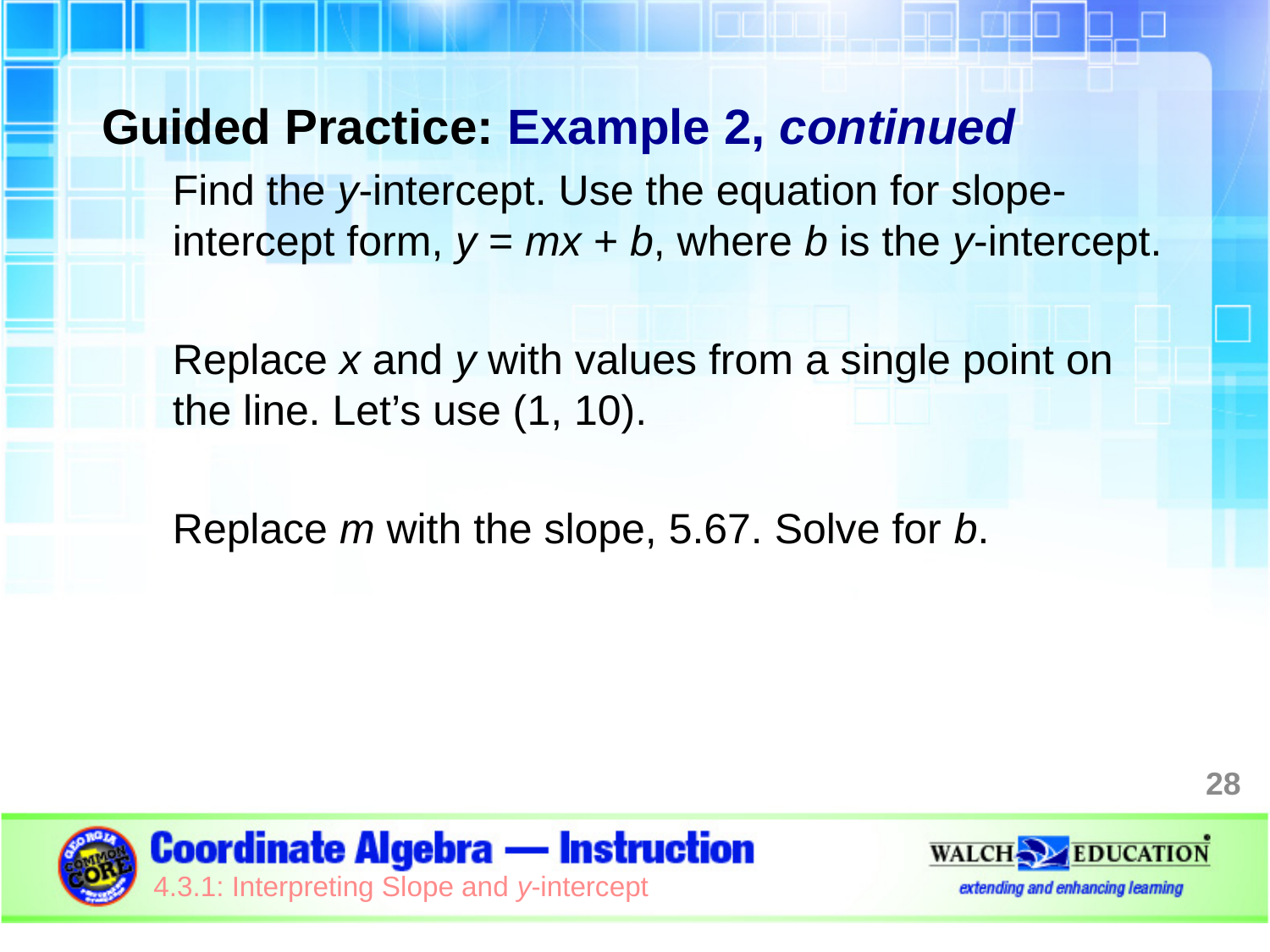

Guided Practice: Example 2, continued
Find the y-intercept. Use the equation for slope-intercept form, y = mx + b, where b is the y-intercept.

Replace x and y with values from a single point on the line. Let’s use (1, 10).

Replace m with the slope, 5.67. Solve for b.

28
4.3.1: Interpreting Slope and y-intercept